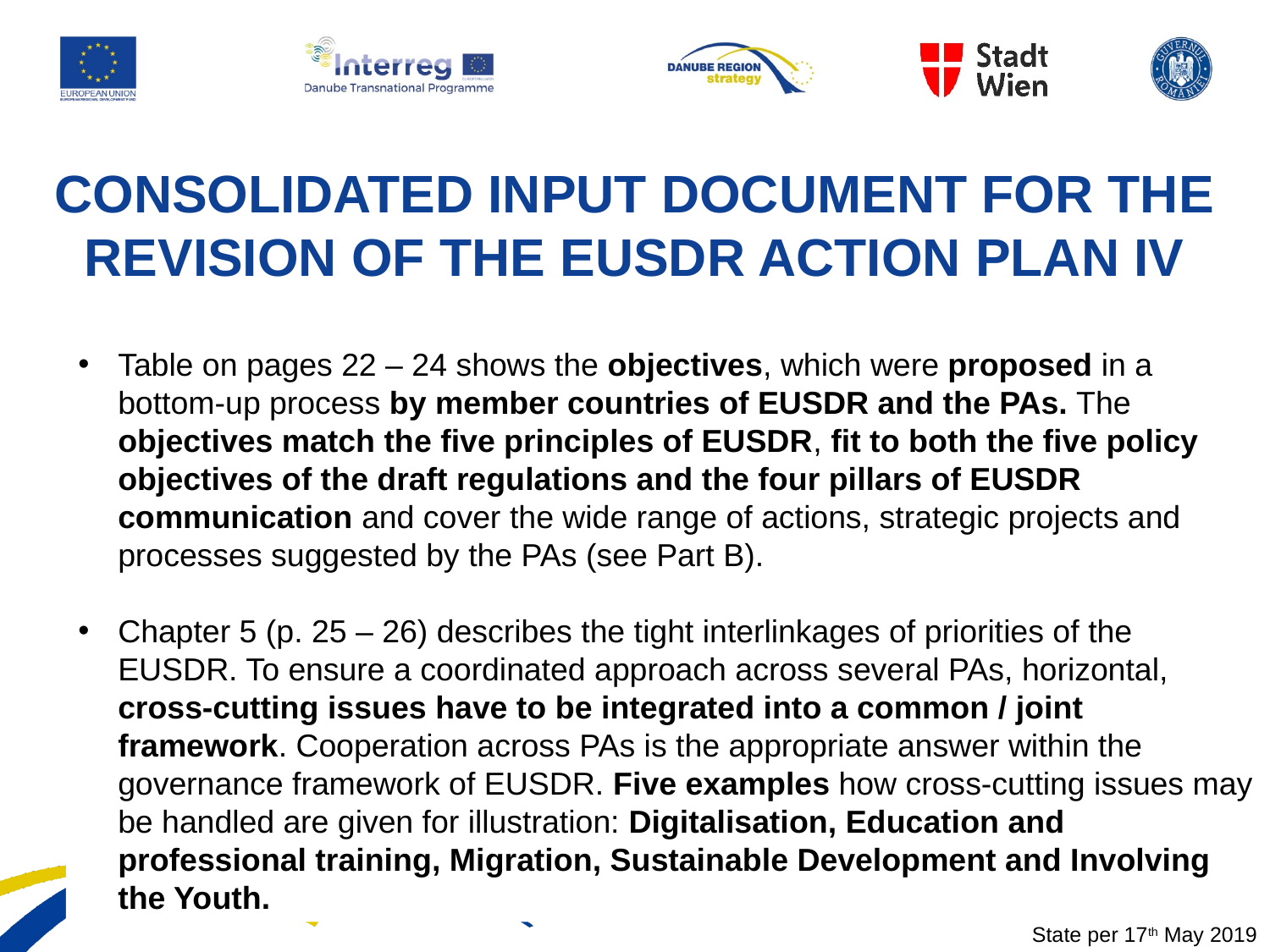

CONSOLIDATED INPUT DOCUMENT FOR THE REVISION OF THE EUSDR ACTION PLAN IV
Table on pages 22 – 24 shows the objectives, which were proposed in a bottom-up process by member countries of EUSDR and the PAs. The objectives match the five principles of EUSDR, fit to both the five policy objectives of the draft regulations and the four pillars of EUSDR communication and cover the wide range of actions, strategic projects and processes suggested by the PAs (see Part B).

Chapter 5 (p. 25 – 26) describes the tight interlinkages of priorities of the EUSDR. To ensure a coordinated approach across several PAs, horizontal, cross-cutting issues have to be integrated into a common / joint framework. Cooperation across PAs is the appropriate answer within the governance framework of EUSDR. Five examples how cross-cutting issues may be handled are given for illustration: Digitalisation, Education and professional training, Migration, Sustainable Development and Involving the Youth.

State per 17th May 2019